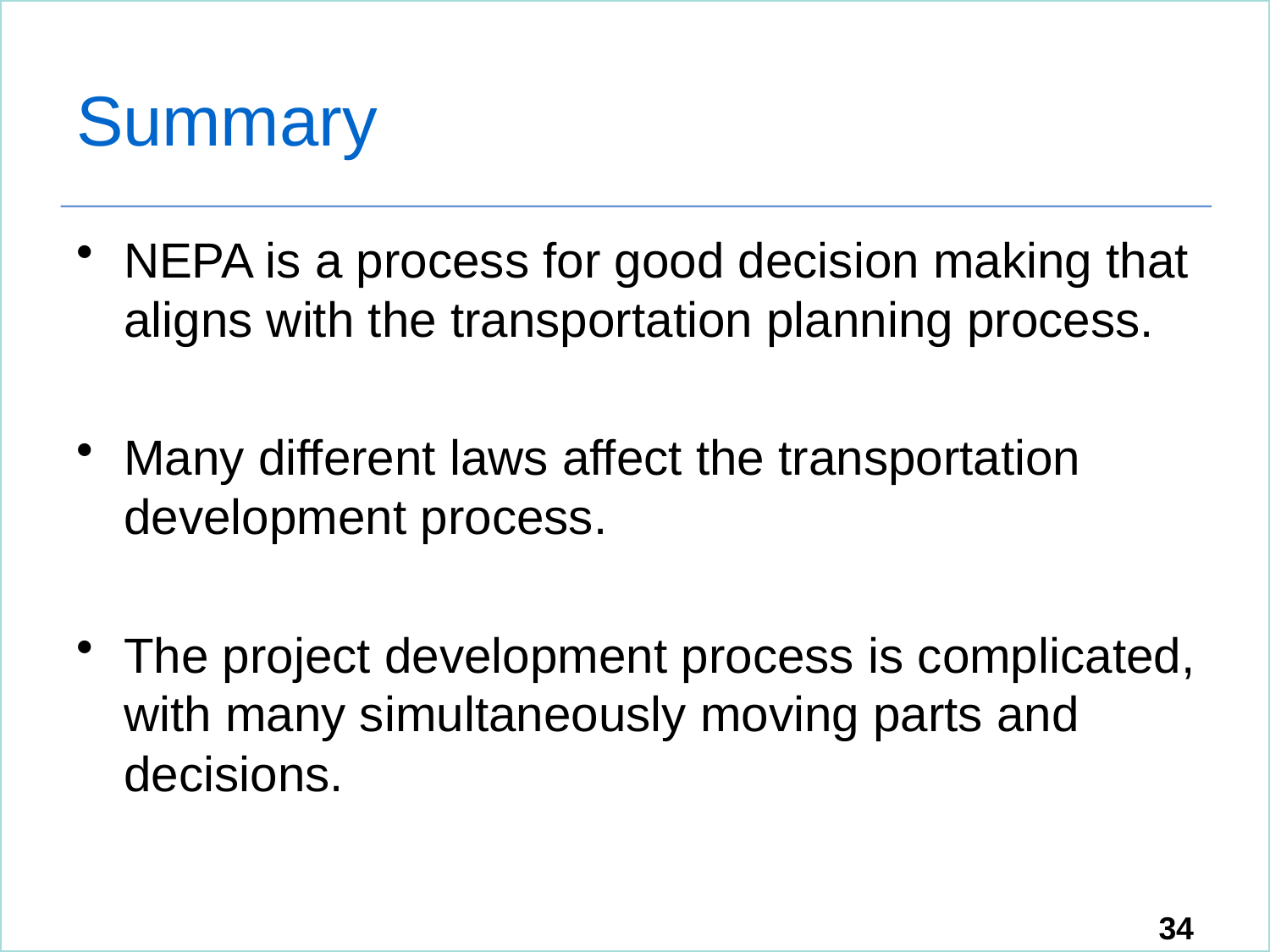

# Summary
NEPA is a process for good decision making that aligns with the transportation planning process.

Many different laws affect the transportation development process.

The project development process is complicated, with many simultaneously moving parts and decisions.
34